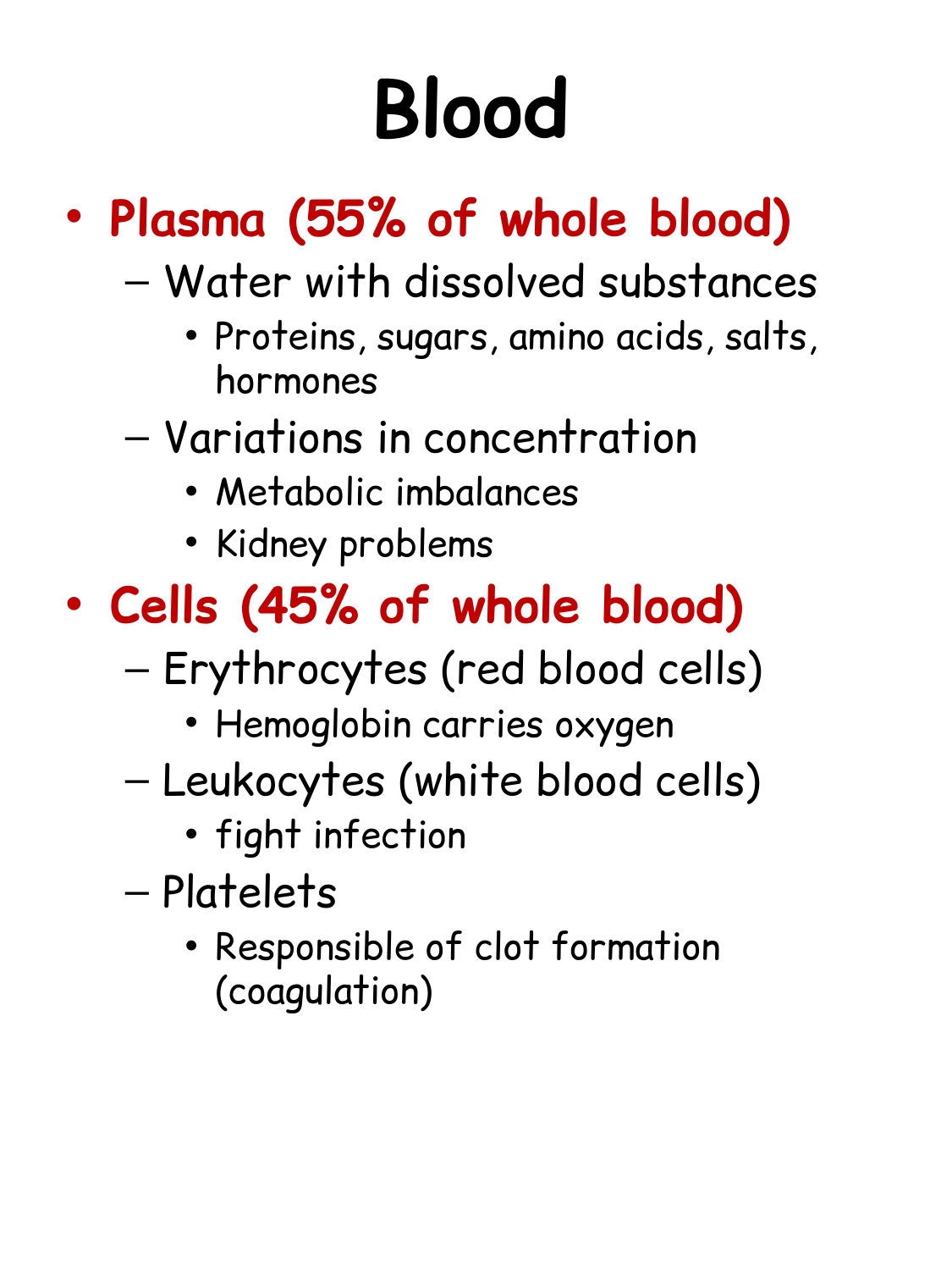

# Blood
Plasma (55% of whole blood)
Water with dissolved substances
Proteins, sugars, amino acids, salts, hormones
Variations in concentration
Metabolic imbalances
Kidney problems
Cells (45% of whole blood)
Erythrocytes (red blood cells)
Hemoglobin carries oxygen
Leukocytes (white blood cells)
fight infection
Platelets
Responsible of clot formation (coagulation)